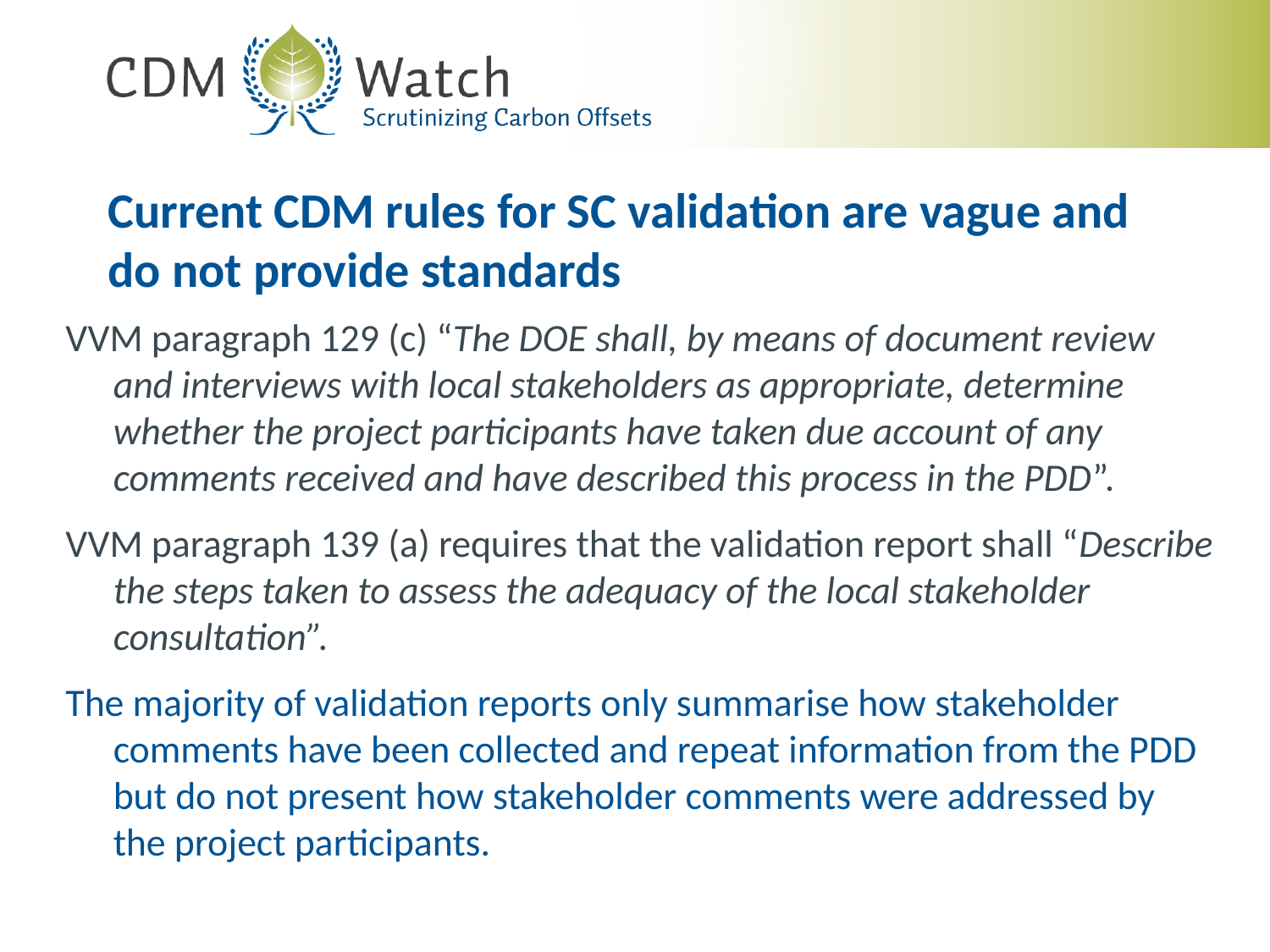

# Current CDM rules for SC validation are vague and do not provide standards
VVM paragraph 129 (c) “The DOE shall, by means of document review and interviews with local stakeholders as appropriate, determine whether the project participants have taken due account of any comments received and have described this process in the PDD”.
VVM paragraph 139 (a) requires that the validation report shall “Describe the steps taken to assess the adequacy of the local stakeholder consultation”.
The majority of validation reports only summarise how stakeholder comments have been collected and repeat information from the PDD but do not present how stakeholder comments were addressed by the project participants.